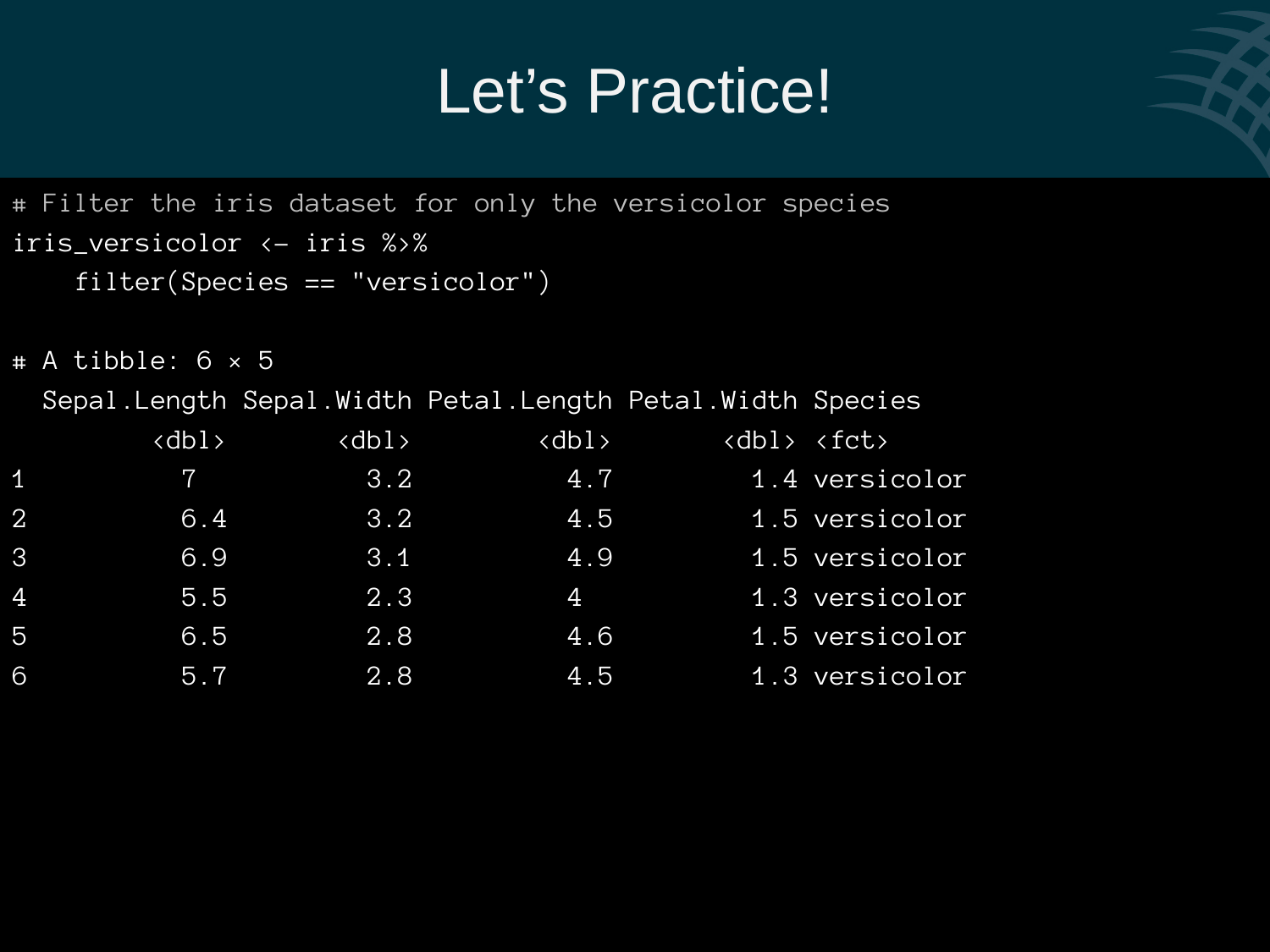

# Let’s Practice!
# Filter the iris dataset for only the versicolor species
iris_versicolor <- iris %>%
    filter(Species == "versicolor")

# A tibble: 6 × 5
  Sepal.Length Sepal.Width Petal.Length Petal.Width Species
         <dbl>       <dbl>        <dbl>       <dbl> <fct>
1          7           3.2          4.7         1.4 versicolor
2          6.4         3.2          4.5         1.5 versicolor
3          6.9         3.1          4.9         1.5 versicolor
4          5.5         2.3          4           1.3 versicolor
5          6.5         2.8          4.6         1.5 versicolor
6          5.7         2.8          4.5         1.3 versicolor